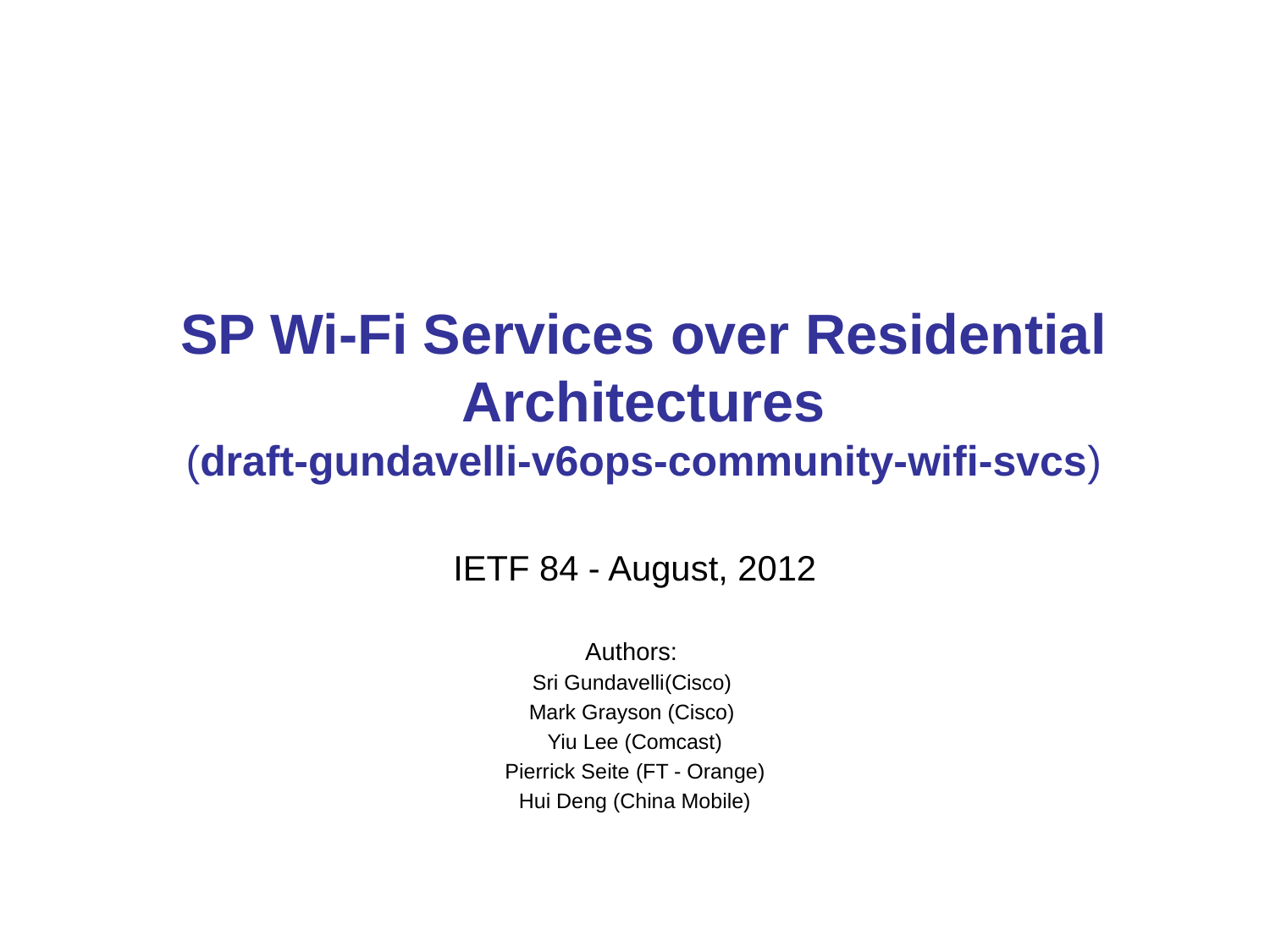

# SP Wi-Fi Services over Residential Architectures (draft-gundavelli-v6ops-community-wifi-svcs)
IETF 84 - August, 2012
Authors:
Sri Gundavelli(Cisco)
Mark Grayson (Cisco)
Yiu Lee (Comcast)
Pierrick Seite (FT - Orange)
Hui Deng (China Mobile)